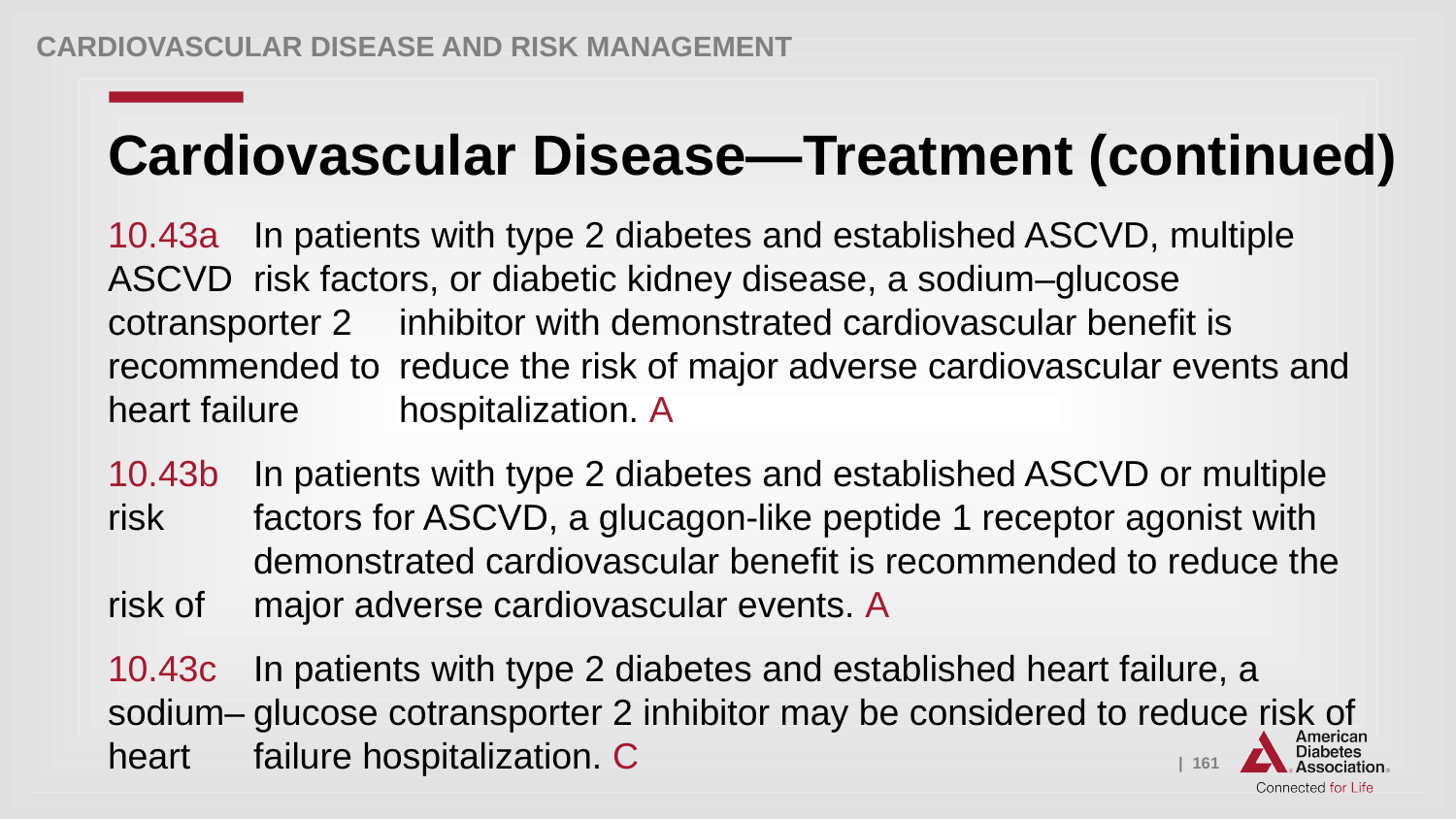

Cardiovascular Disease and Risk Management
# Cardiovascular Disease—Treatment (continued)
10.43a 	In patients with type 2 diabetes and established ASCVD, multiple ASCVD 	risk factors, or diabetic kidney disease, a sodium–glucose cotransporter 2 	inhibitor with demonstrated cardiovascular benefit is recommended to 	reduce the risk of major adverse cardiovascular events and heart failure 	hospitalization. A
10.43b 	In patients with type 2 diabetes and established ASCVD or multiple risk 	factors for ASCVD, a glucagon-like peptide 1 receptor agonist with 	demonstrated cardiovascular benefit is recommended to reduce the risk of 	major adverse cardiovascular events. A
10.43c 	In patients with type 2 diabetes and established heart failure, a sodium–	glucose cotransporter 2 inhibitor may be considered to reduce risk of heart 	failure hospitalization. C